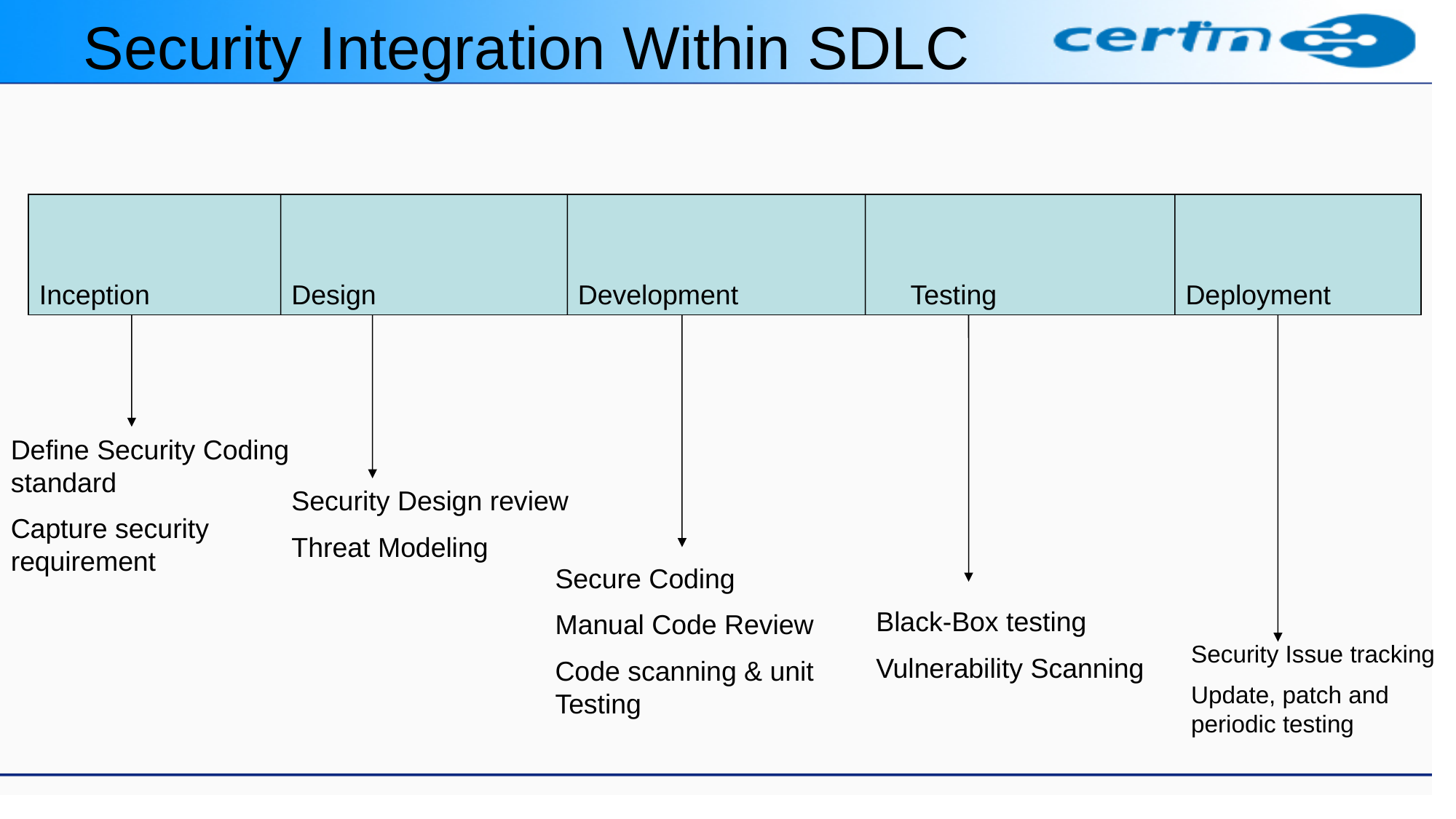

# Security Integration Within SDLC

Inception
Design
Development
Testing
Deployment

Define Security Coding standard
Capture security requirement
Security Design review
Threat Modeling

Secure Coding
Manual Code Review
Code scanning & unit Testing
Black-Box testing
Vulnerability Scanning
Security Issue tracking
Update, patch and periodic testing